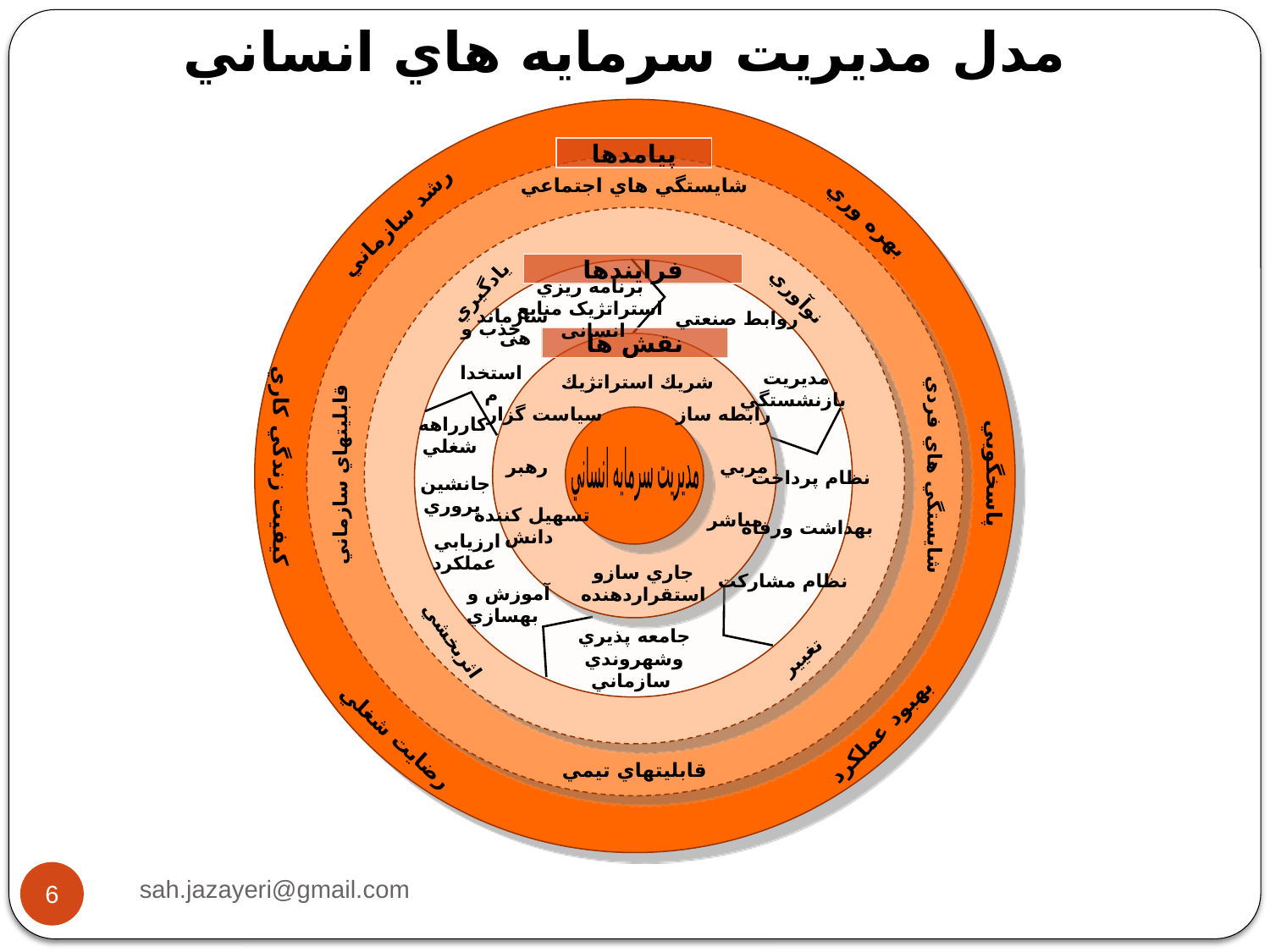

# مدل مديريت سرمايه هاي انساني

پيامدها

شايستگي هاي اجتماعي
بهره وري
رشد سازماني

فرايندها

يادگيري
برنامه ريزي استراتژیک منابع انسانی
نوآوري
روابط صنعتي
سازماندهی
نقش ها

جذب و
 استخدام
مديريت
 بازنشستگي
شريك استراتژيك
سياست گزار
رابطه ساز

كارراهه
شغلي
مديريت سرمايه انساني
كيفيت زندگي كاري
رهبر
مربي
پاسخگويي
قابليتهاي سازماني
شايستگي هاي فردي
نظام پرداخت
جانشين
 پروري
تسهيل كننده
 دانش
مباشر
بهداشت ورفاه
ارزيابي
 عملكرد
جاري سازو
استقراردهنده
نظام مشاركت
آموزش و
 بهسازي
جامعه پذيري وشهروندي
 سازماني
اثربخشي
تغيير
بهبود عملكرد
رضايت شغلي
قابليتهاي تيمي
sah.jazayeri@gmail.com
6